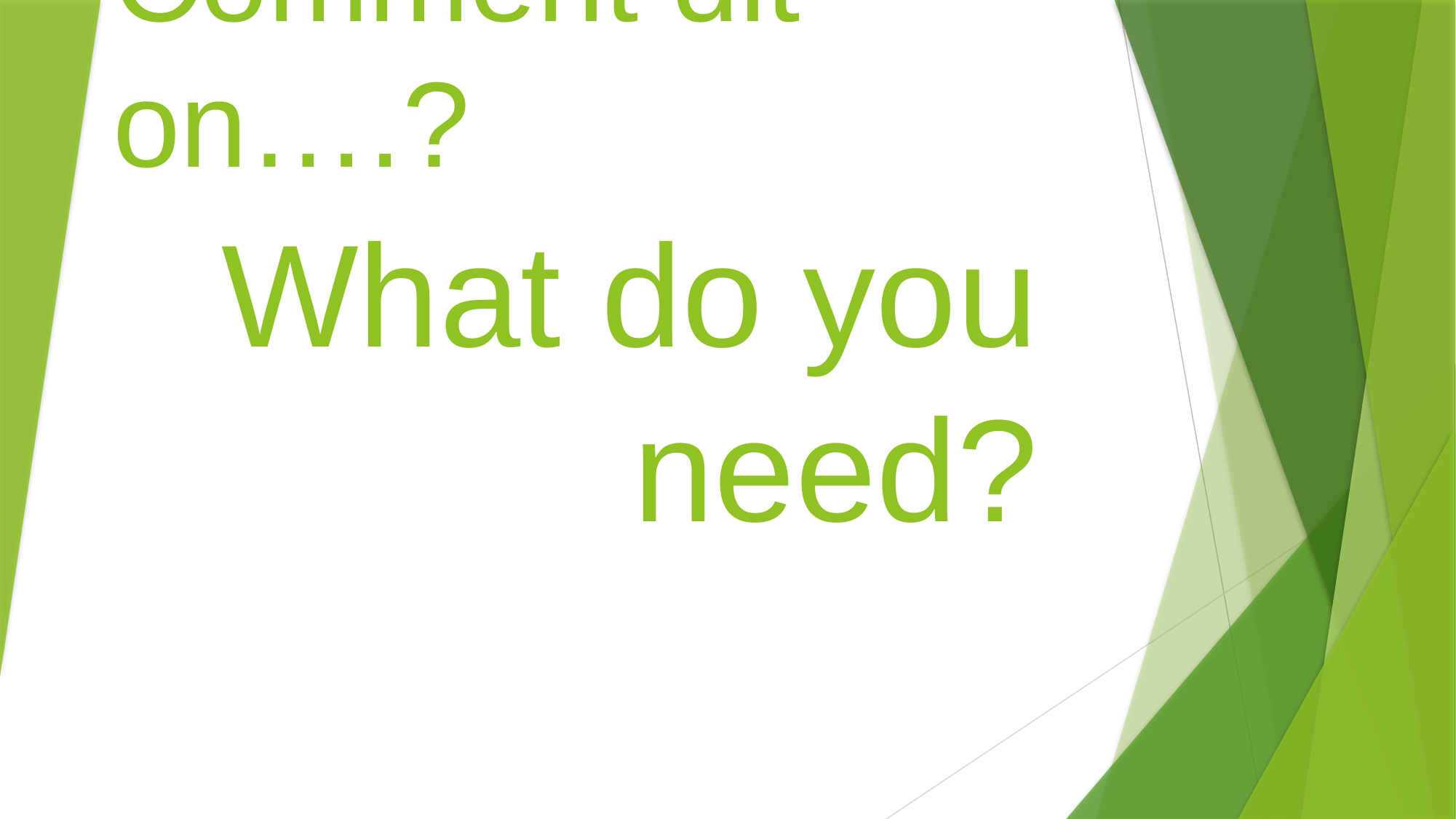

# Comment dit-on….?
What do you need?